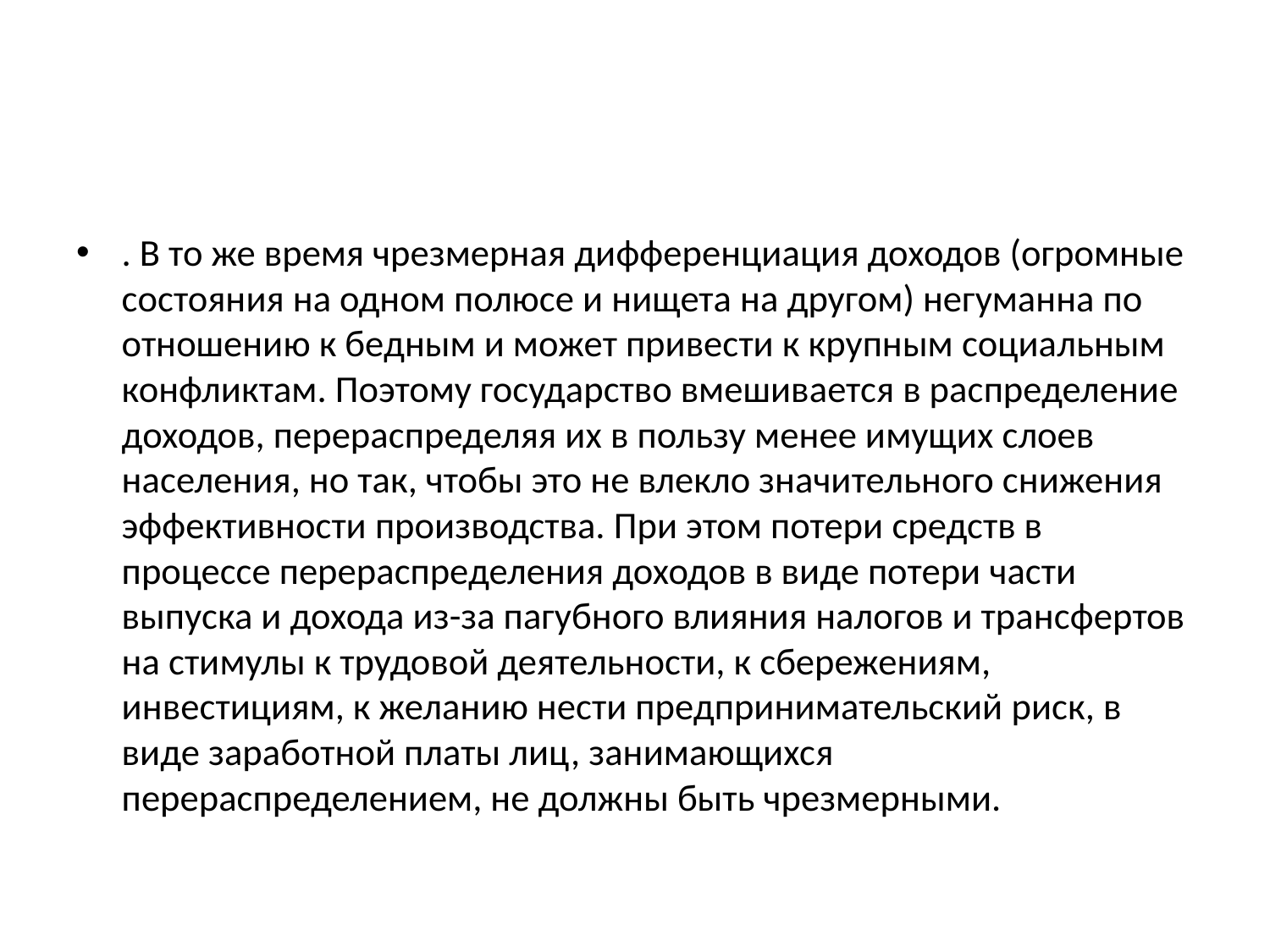

#
. В то же время чрезмерная дифференциация доходов (огромные состояния на одном полюсе и нищета на другом) негуманна по отношению к бедным и может привести к крупным социальным конфликтам. Поэтому государство вмешивается в распределение доходов, перераспределяя их в пользу менее имущих слоев населения, но так, чтобы это не влекло значительного снижения эффективности производства. При этом потери средств в процессе перераспределения доходов в виде потери части выпуска и дохода из-за пагубного влияния налогов и трансфертов на стимулы к трудовой деятельности, к сбережениям, инвестициям, к желанию нести предпринимательский риск, в виде заработной платы лиц, занимающихся перераспределением, не должны быть чрезмерными.